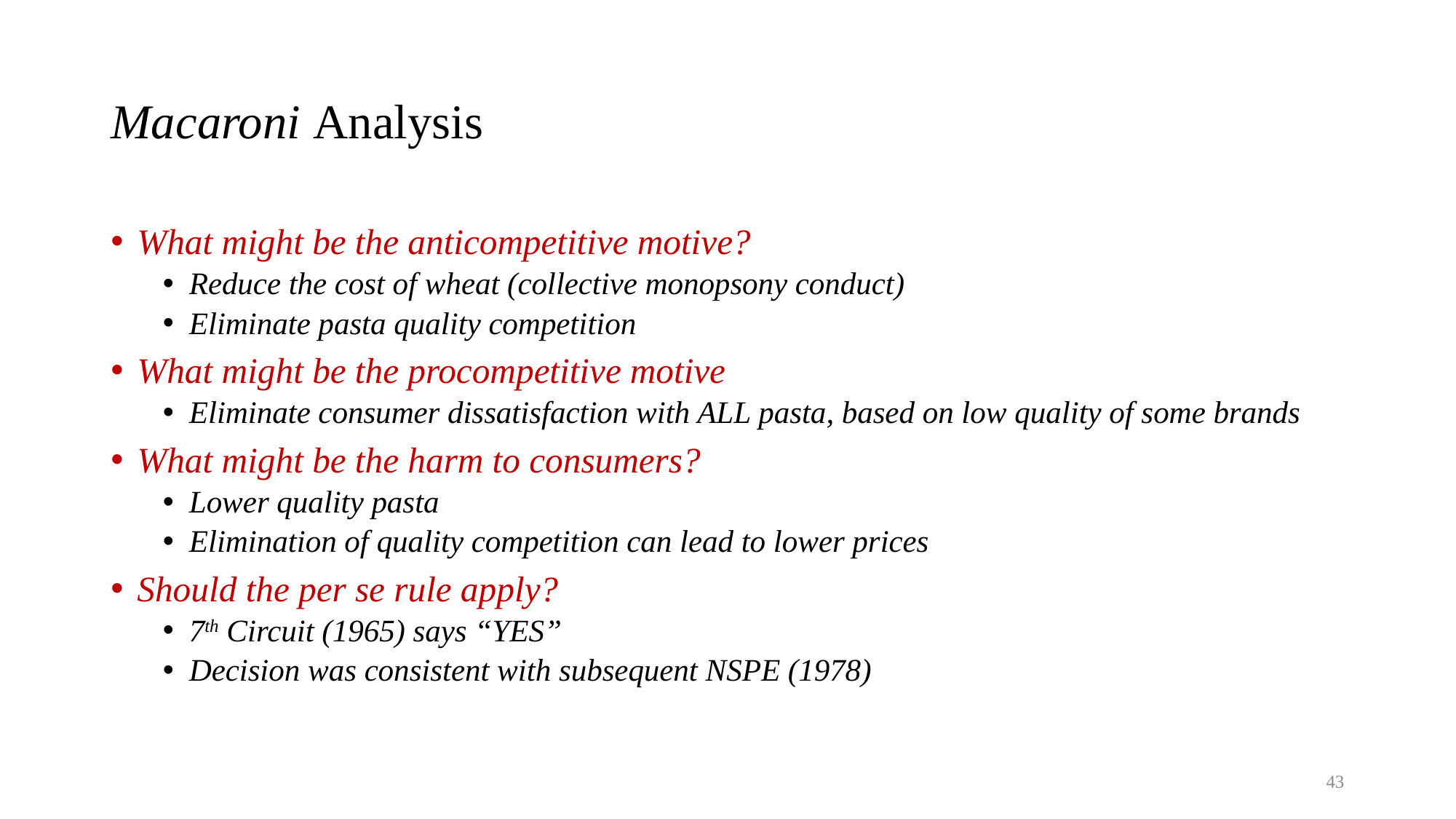

# Macaroni Analysis
What might be the anticompetitive motive?
Reduce the cost of wheat (collective monopsony conduct)
Eliminate pasta quality competition
What might be the procompetitive motive
Eliminate consumer dissatisfaction with ALL pasta, based on low quality of some brands
What might be the harm to consumers?
Lower quality pasta
Elimination of quality competition can lead to lower prices
Should the per se rule apply?
7th Circuit (1965) says “YES”
Decision was consistent with subsequent NSPE (1978)

43